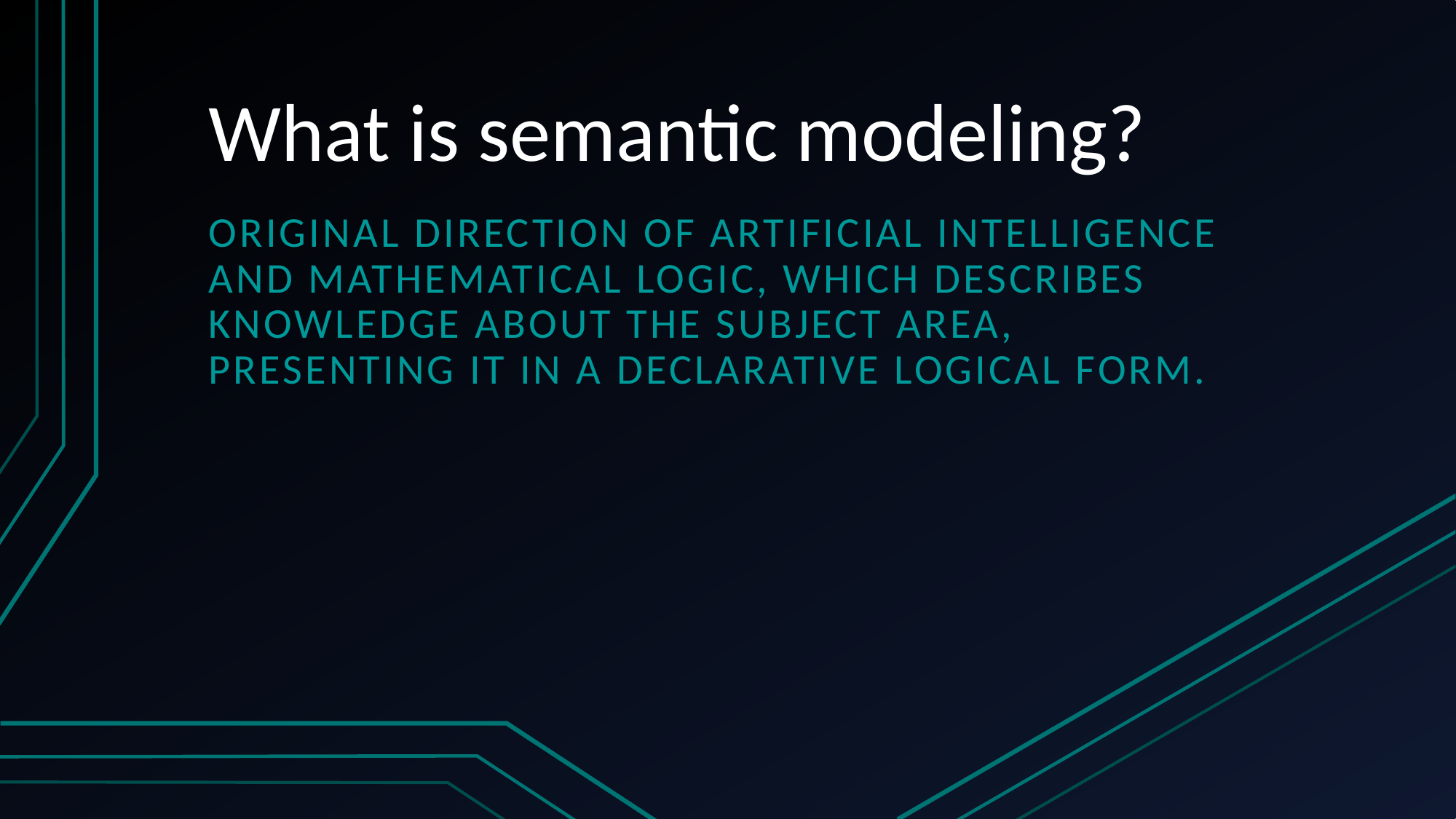

# What is semantic modeling?
original direction of artificial intelligence and mathematical logic, which describes knowledge about the subject area, presenting it in a declarative logical form.